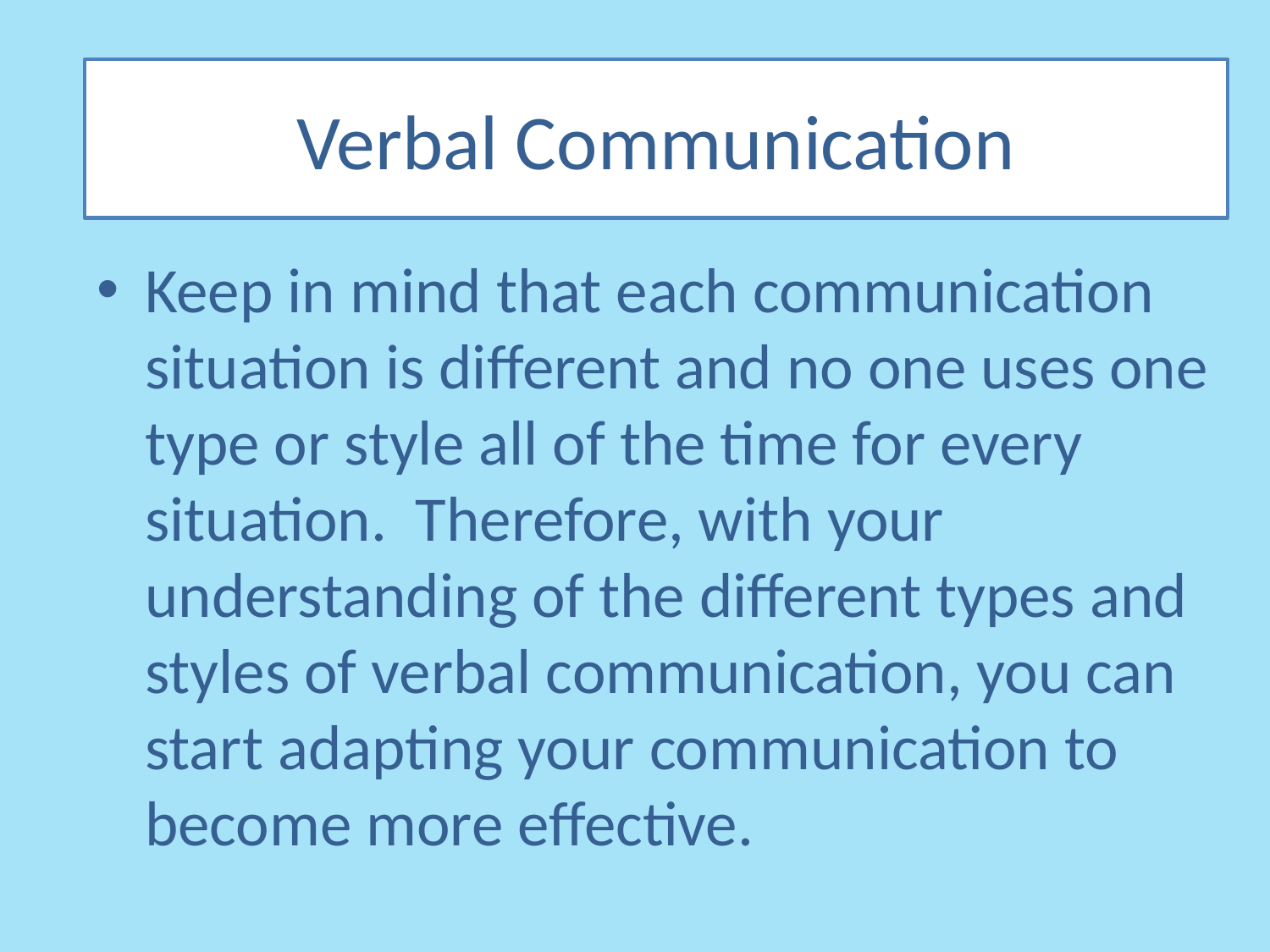

Verbal Communication
Keep in mind that each communication situation is different and no one uses one type or style all of the time for every situation.  Therefore, with your understanding of the different types and styles of verbal communication, you can start adapting your communication to become more effective.